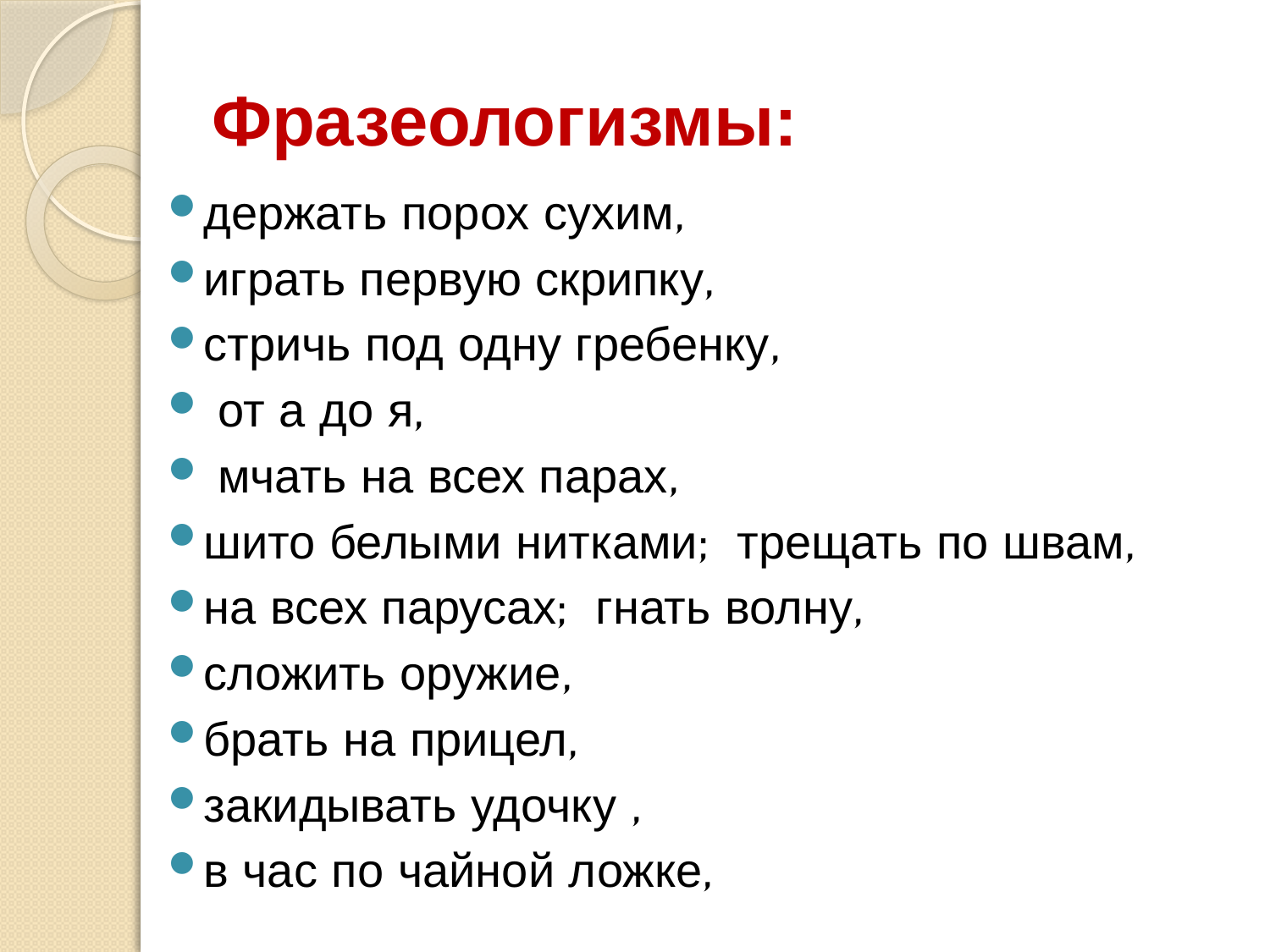

# Фразеологизмы:
держать порох сухим,
играть первую скрипку,
стричь под одну гребенку,
 от а до я,
 мчать на всех парах,
шито белыми нитками;  трещать по швам,
на всех парусах;  гнать волну,
сложить оружие,
брать на прицел,
закидывать удочку ,
в час по чайной ложке,